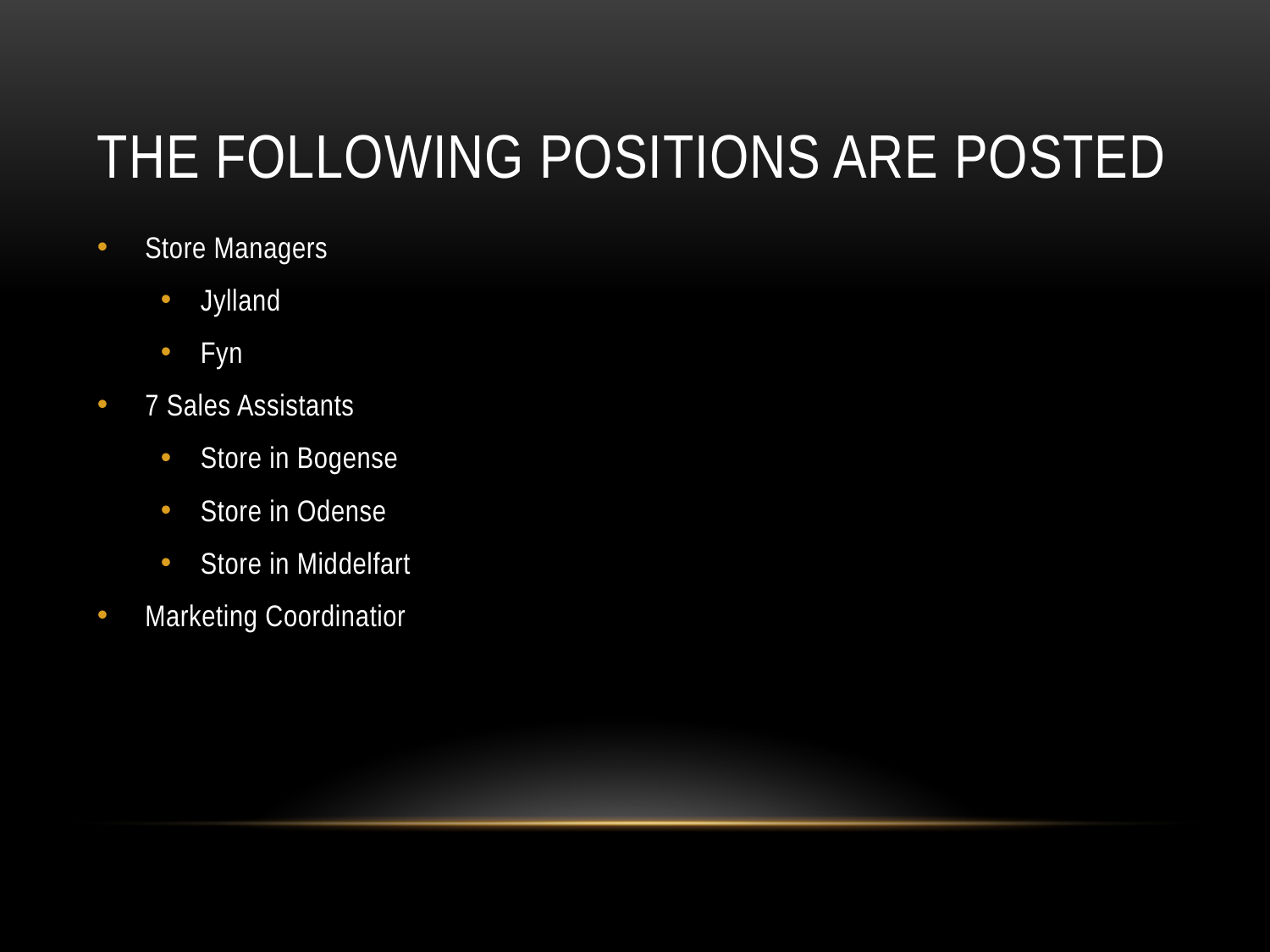

# The following positions are posted
Store Managers
Jylland
Fyn
7 Sales Assistants
Store in Bogense
Store in Odense
Store in Middelfart
Marketing Coordinatior